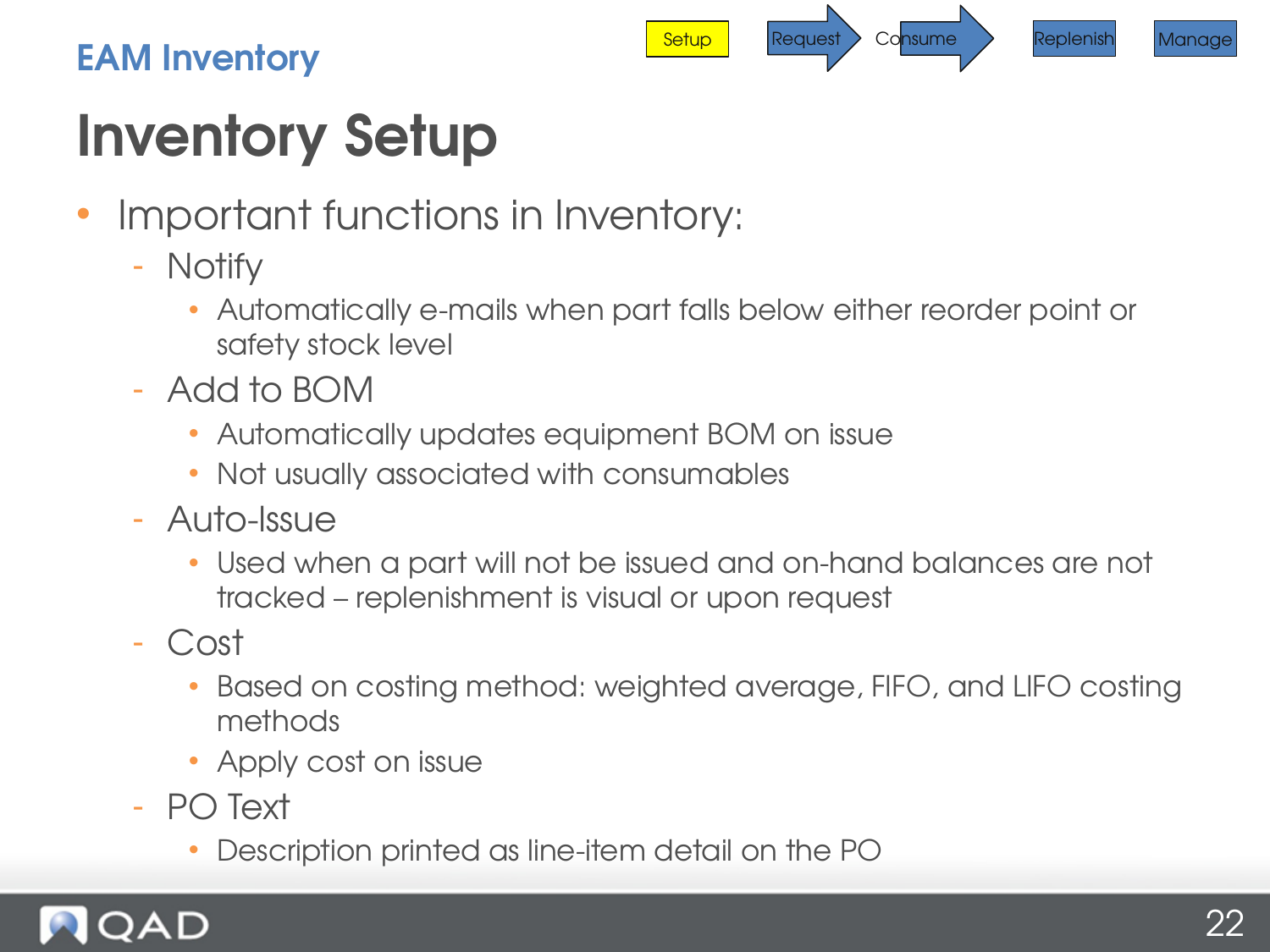

Request
Consume
Replenish
Manage
Setup
EAM Inventory
# Inventory Setup
Important functions in Inventory:
Notify
Automatically e-mails when part falls below either reorder point or safety stock level
Add to BOM
Automatically updates equipment BOM on issue
Not usually associated with consumables
Auto-Issue
Used when a part will not be issued and on-hand balances are not tracked – replenishment is visual or upon request
Cost
Based on costing method: weighted average, FIFO, and LIFO costing methods
Apply cost on issue
PO Text
Description printed as line-item detail on the PO

22